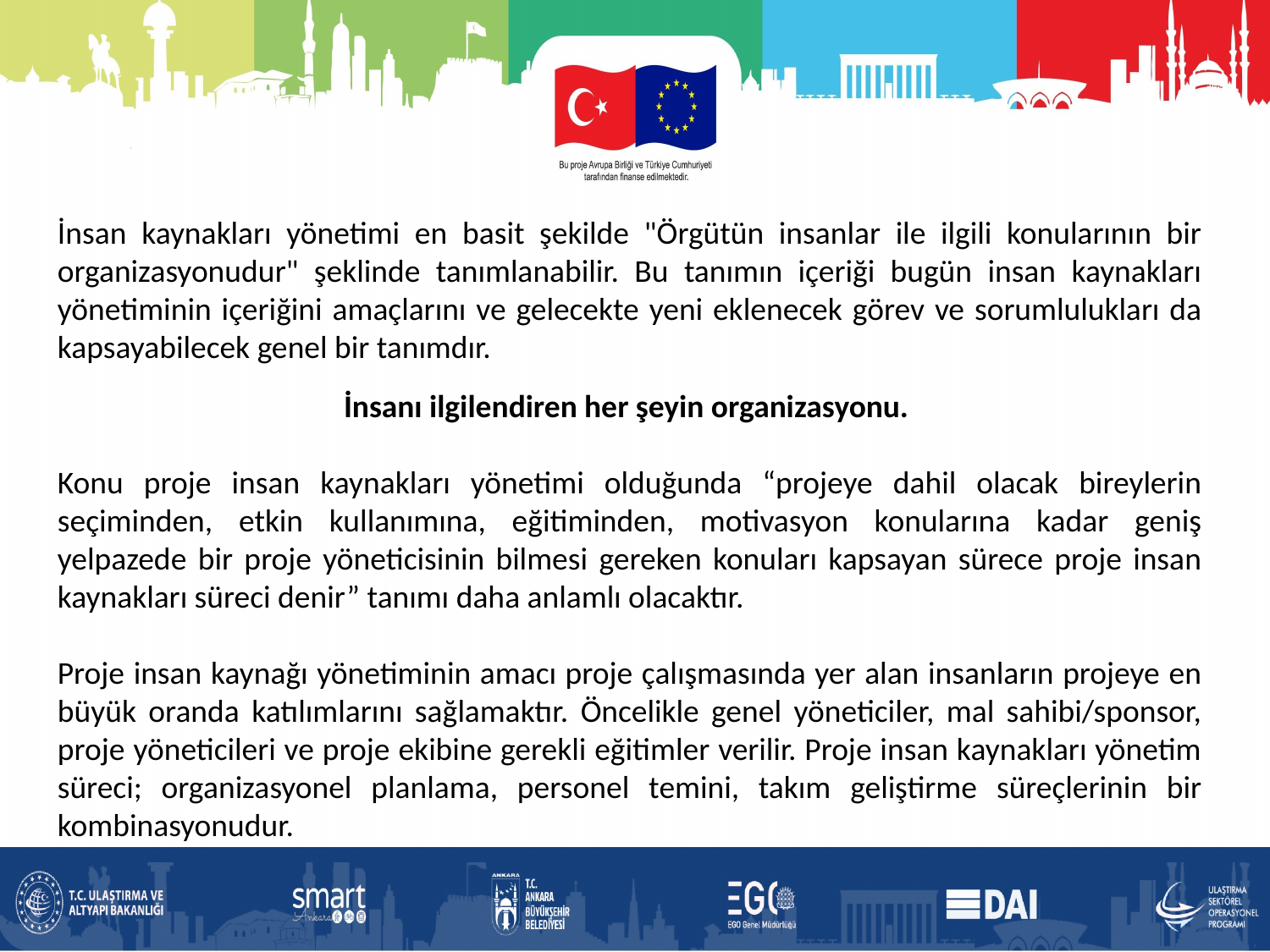

İnsan kaynakları yönetimi en basit şekilde "Örgütün insanlar ile ilgili konularının bir organizasyonudur" şeklinde tanımlanabilir. Bu tanımın içeriği bugün insan kaynakları yönetiminin içeriğini amaçlarını ve gelecekte yeni eklenecek görev ve sorumlulukları da kapsayabilecek genel bir tanımdır.
İnsanı ilgilendiren her şeyin organizasyonu.

Konu proje insan kaynakları yönetimi olduğunda “projeye dahil olacak bireylerin seçiminden, etkin kullanımına, eğitiminden, motivasyon konularına kadar geniş yelpazede bir proje yöneticisinin bilmesi gereken konuları kapsayan sürece proje insan kaynakları süreci denir” tanımı daha anlamlı olacaktır.

Proje insan kaynağı yönetiminin amacı proje çalışmasında yer alan insanların projeye en büyük oranda katılımlarını sağlamaktır. Öncelikle genel yöneticiler, mal sahibi/sponsor, proje yöneticileri ve proje ekibine gerekli eğitimler verilir. Proje insan kaynakları yönetim süreci; organizasyonel planlama, personel temini, takım geliştirme süreçlerinin bir kombinasyonudur.